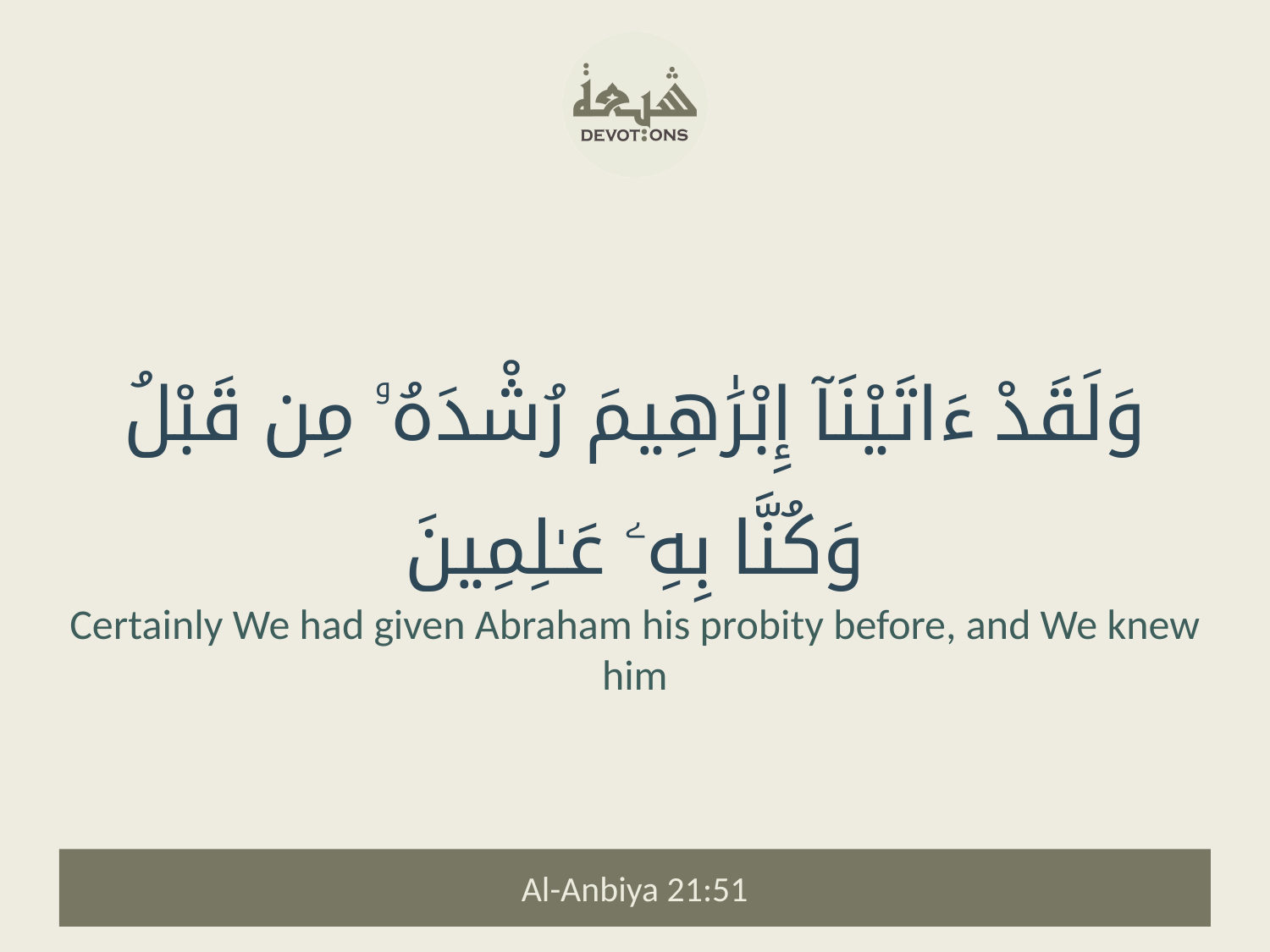

وَلَقَدْ ءَاتَيْنَآ إِبْرَٰهِيمَ رُشْدَهُۥ مِن قَبْلُ وَكُنَّا بِهِۦ عَـٰلِمِينَ
Certainly We had given Abraham his probity before, and We knew him
Al-Anbiya 21:51